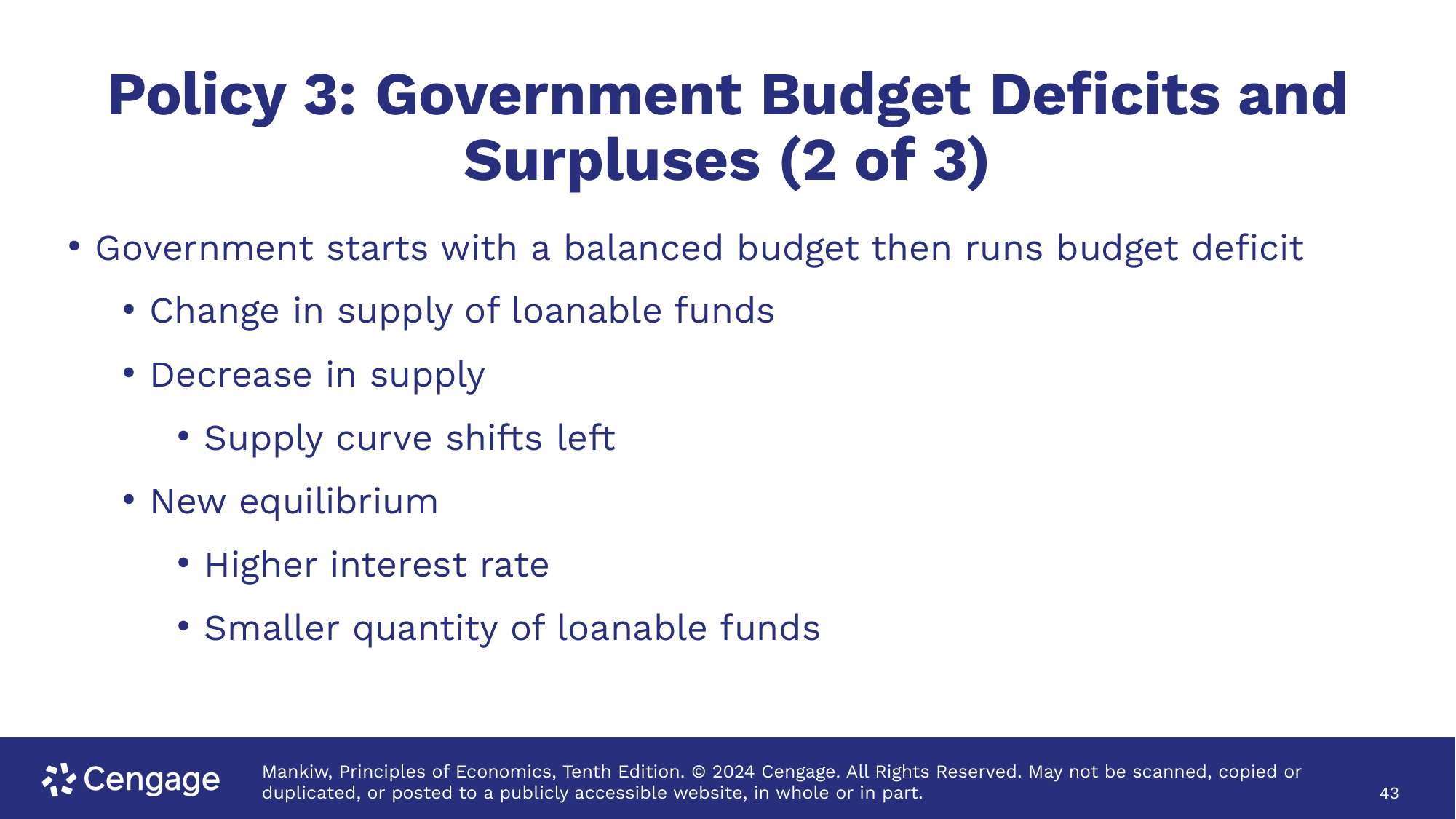

# Policy 3: Government Budget Deficits and Surpluses (2 of 3)
Government starts with a balanced budget then runs budget deficit
Change in supply of loanable funds
Decrease in supply
Supply curve shifts left
New equilibrium
Higher interest rate
Smaller quantity of loanable funds